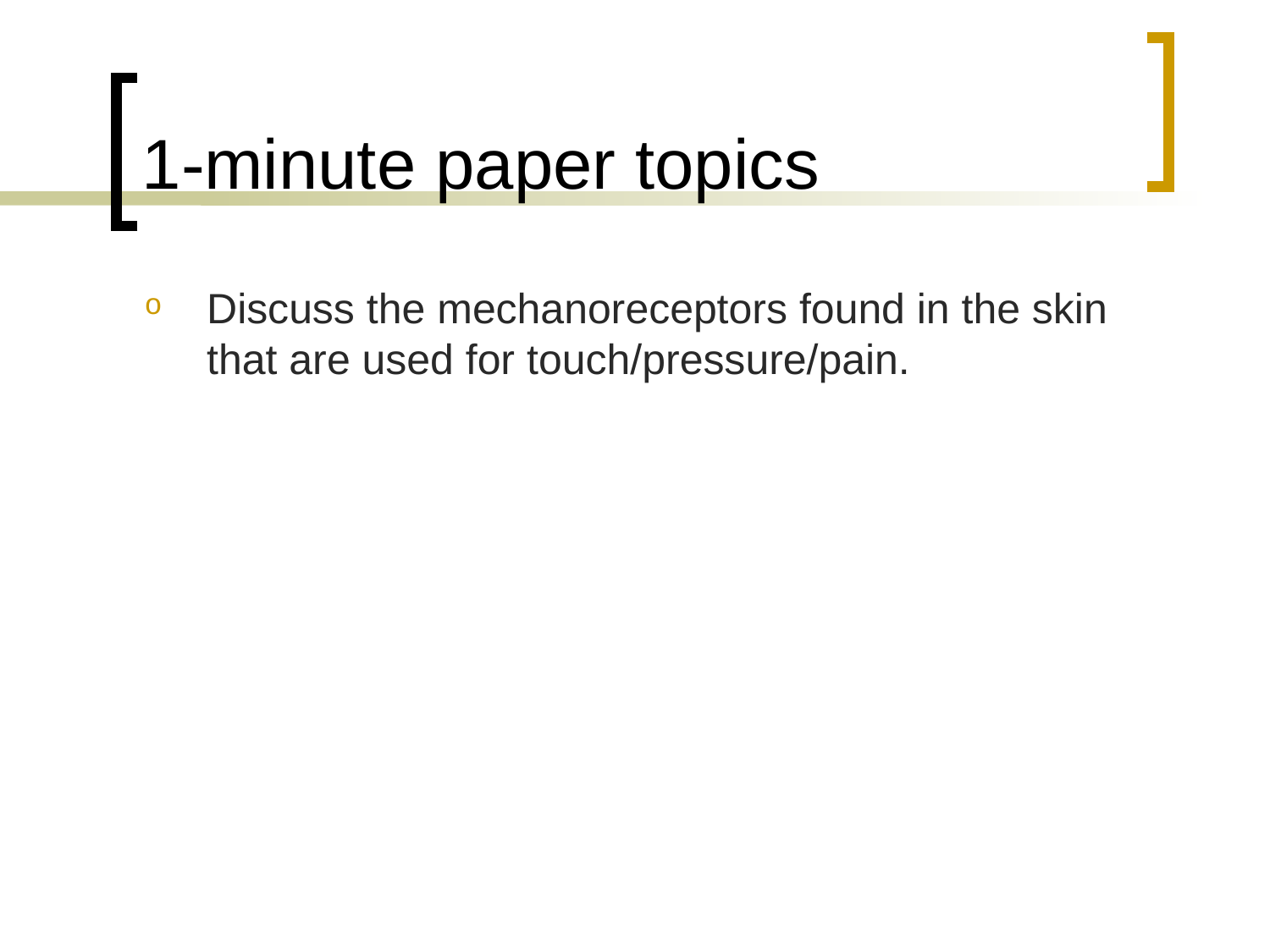

# 1-minute paper topics
Discuss the mechanoreceptors found in the skin that are used for touch/pressure/pain.